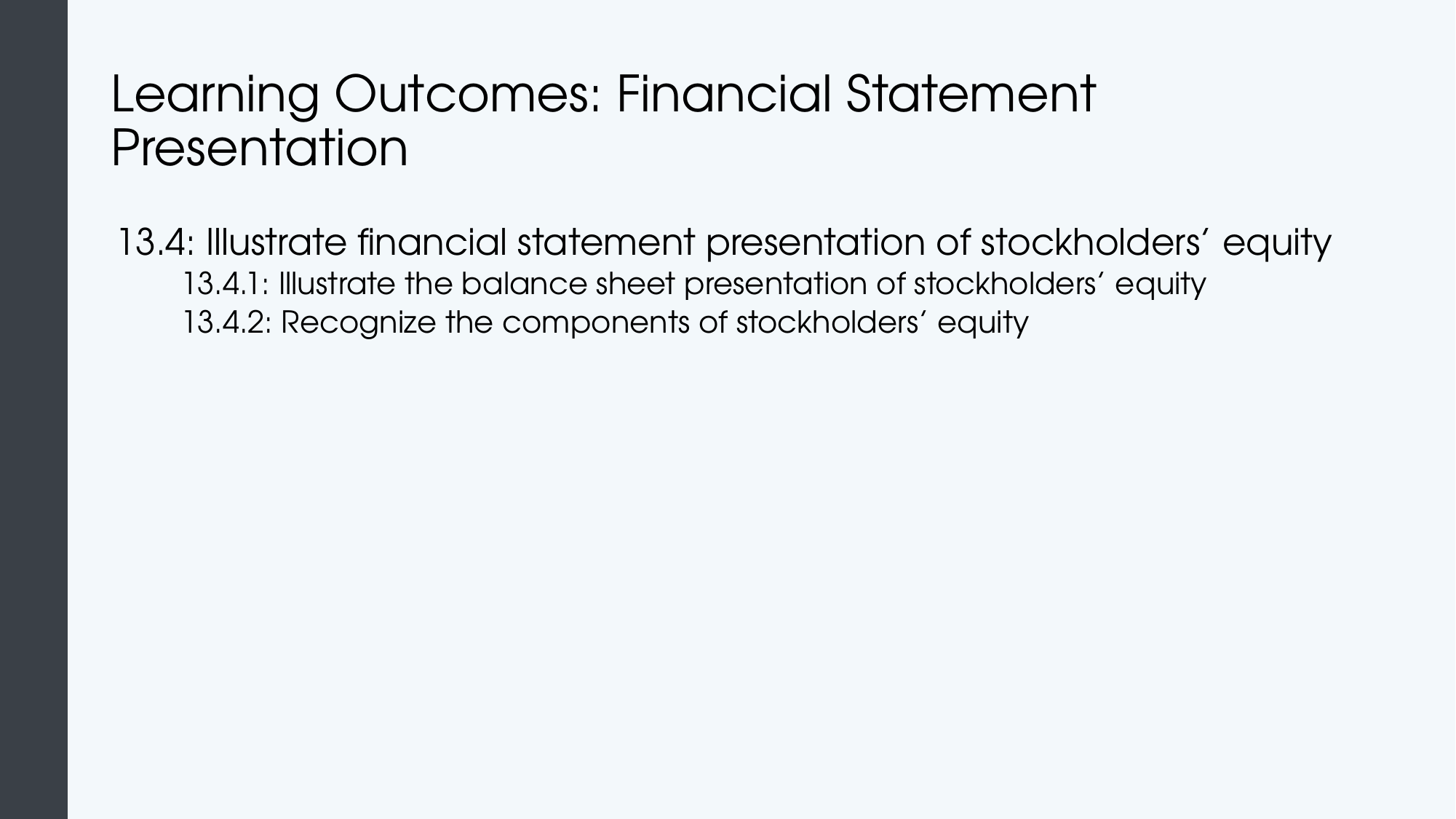

# Learning Outcomes: Financial Statement Presentation
13.4: Illustrate financial statement presentation of stockholders’ equity
13.4.1: Illustrate the balance sheet presentation of stockholders’ equity
13.4.2: Recognize the components of stockholders’ equity